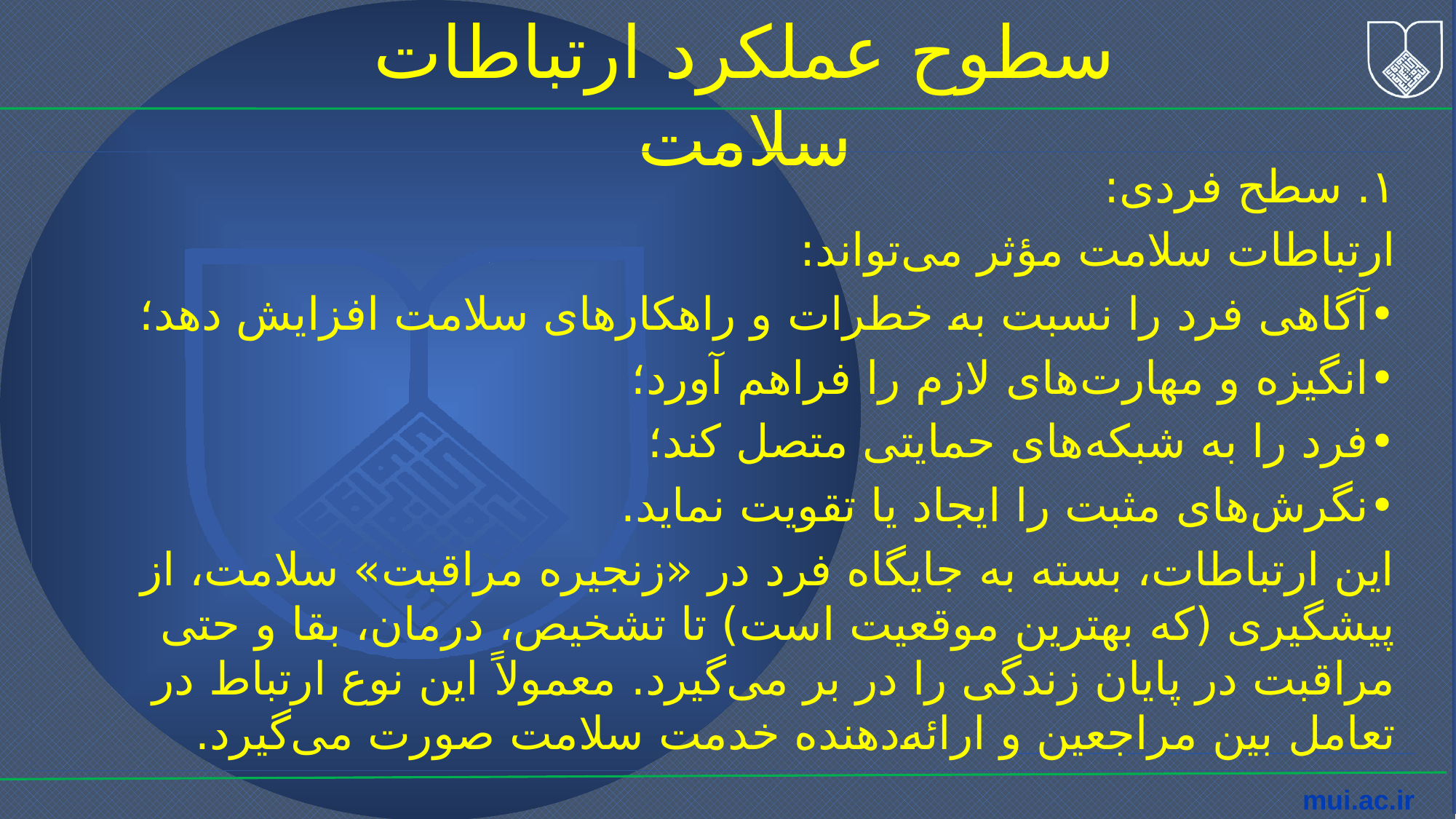

سطوح عملکرد ارتباطات سلامت
۱. سطح فردی:
ارتباطات سلامت مؤثر می‌تواند:
•	آگاهی فرد را نسبت به خطرات و راهکارهای سلامت افزایش دهد؛
•	انگیزه و مهارت‌های لازم را فراهم آورد؛
•	فرد را به شبکه‌های حمایتی متصل کند؛
•	نگرش‌های مثبت را ایجاد یا تقویت نماید.
این ارتباطات، بسته به جایگاه فرد در «زنجیره مراقبت» سلامت، از پیشگیری (که بهترین موقعیت است) تا تشخیص، درمان، بقا و حتی مراقبت در پایان زندگی را در بر می‌گیرد. معمولاً این نوع ارتباط در تعامل بین مراجعین و ارائه‌دهنده خدمت سلامت صورت می‌گیرد.